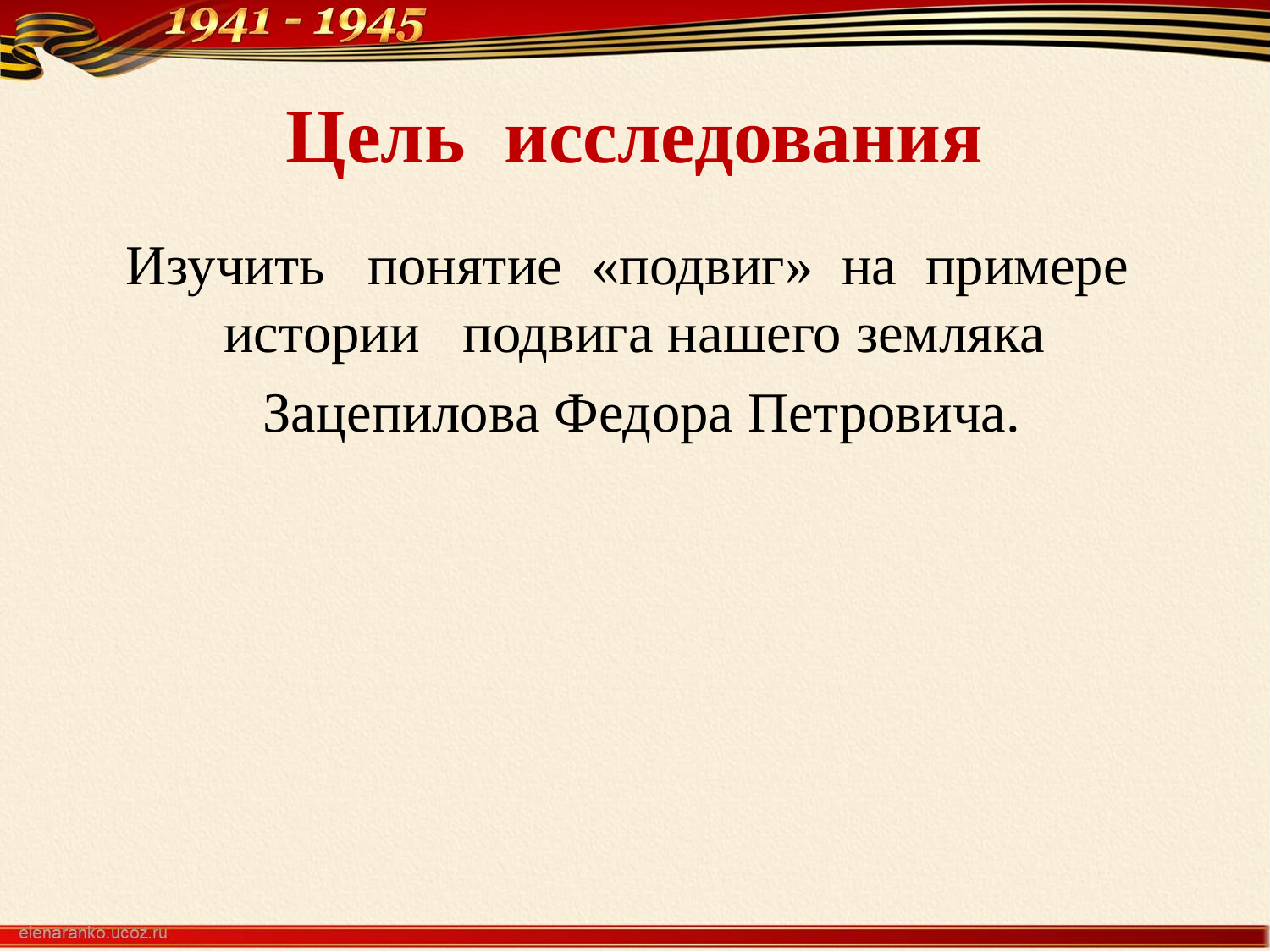

# Цель  исследования
Изучить   понятие  «подвиг»  на  примере  истории   подвига нашего земляка
 Зацепилова Федора Петровича.